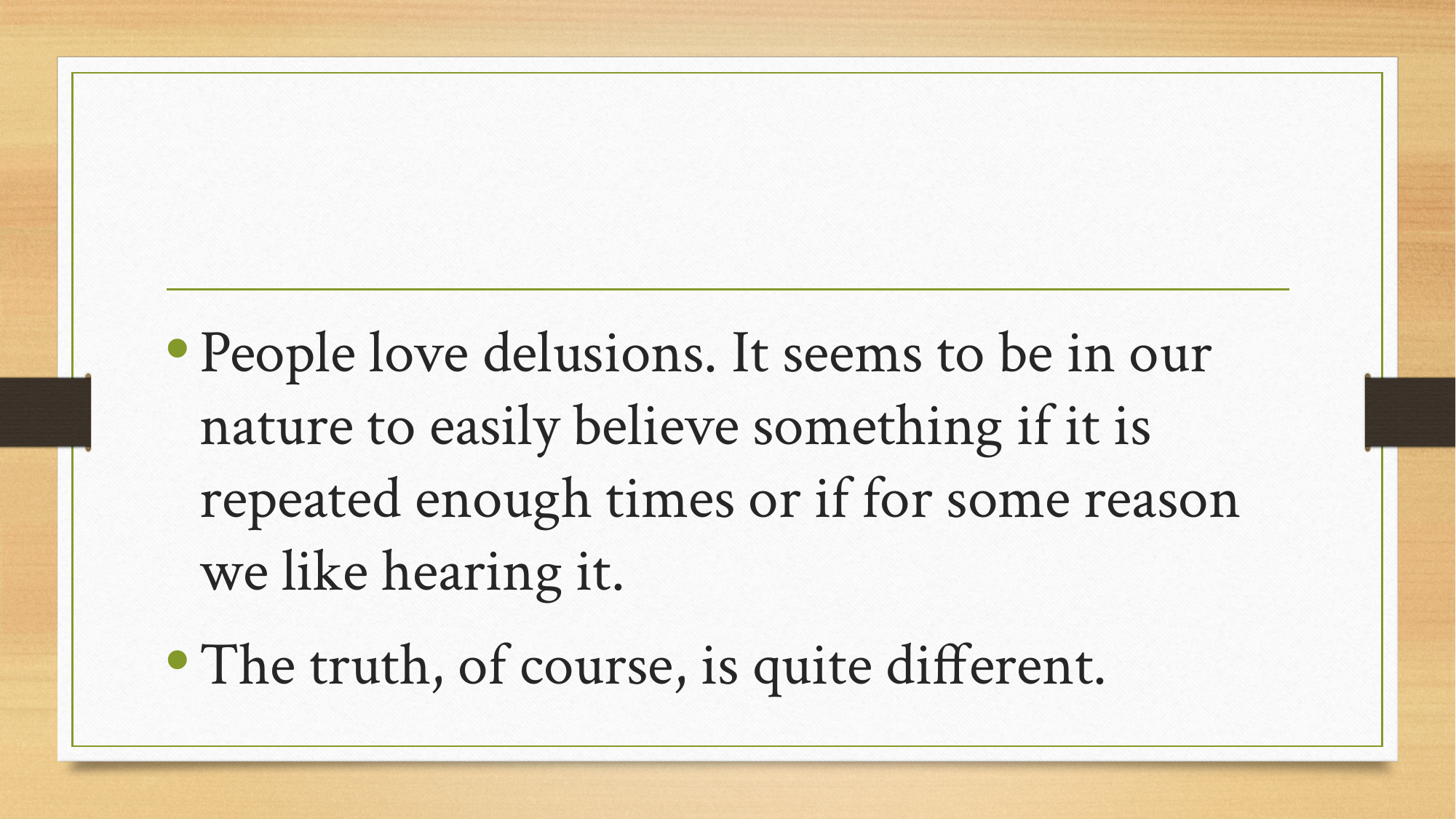

People love delusions. It seems to be in our nature to easily believe something if it is repeated enough times or if for some reason we like hearing it.
The truth, of course, is quite different.